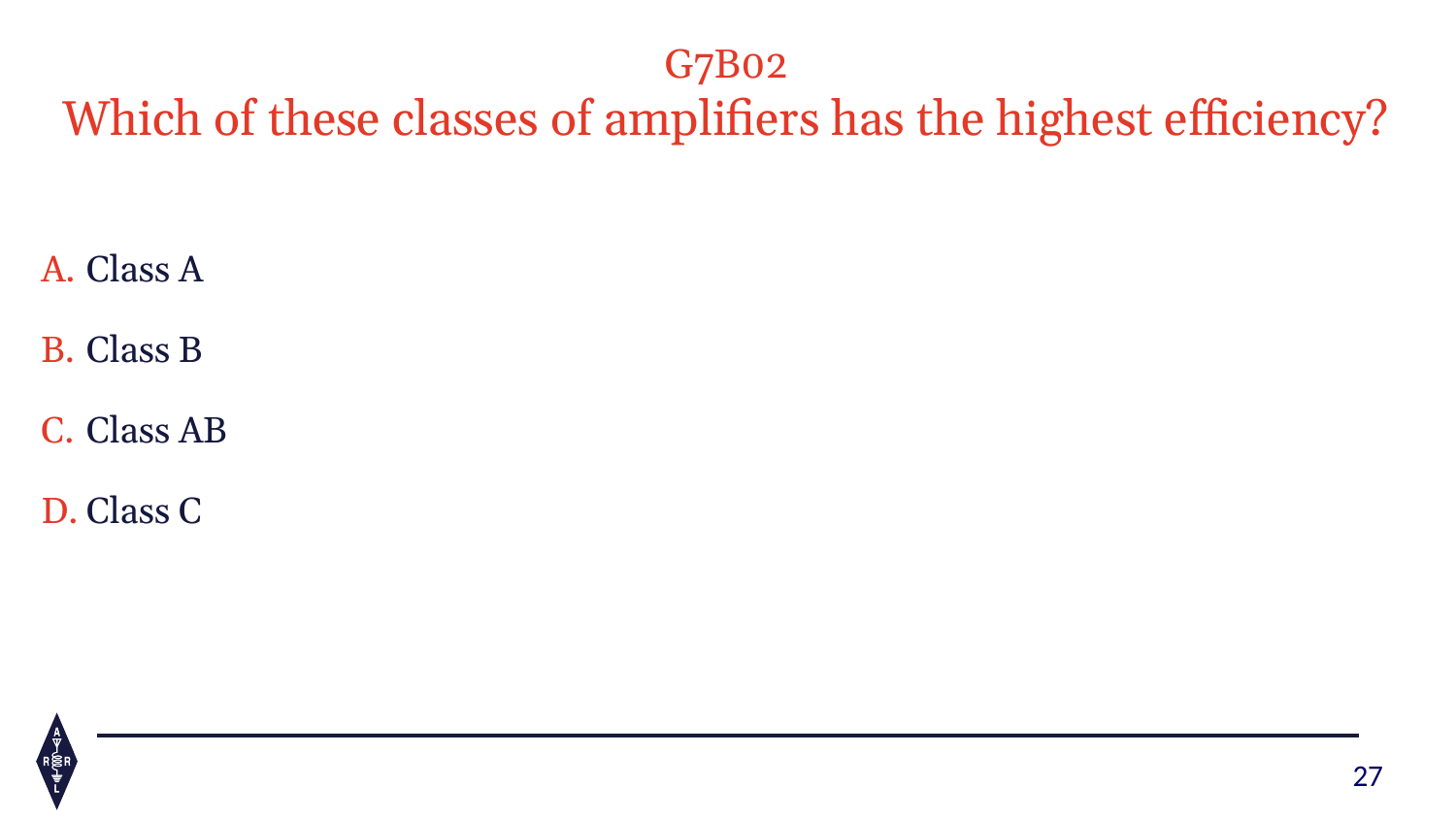

G7B02
Which of these classes of amplifiers has the highest efficiency?
Class A
Class B
Class AB
Class C
27